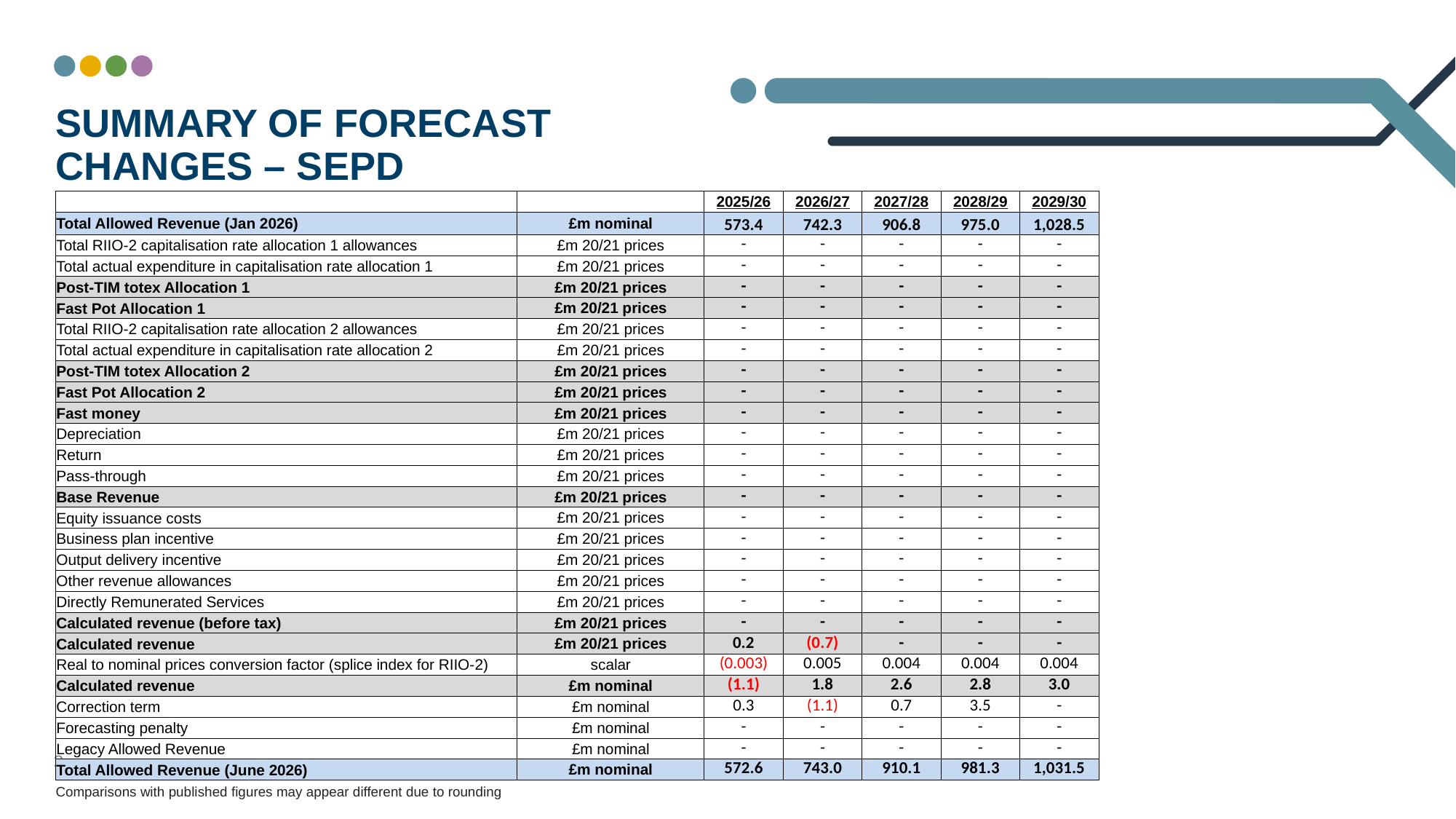

# Summary of Forecast Changes – SEPD
|  |  | 2025/26 | 2026/27 | 2027/28 | 2028/29 | 2029/30 |
| --- | --- | --- | --- | --- | --- | --- |
| Total Allowed Revenue (Jan 2026) | £m nominal | 573.4 | 742.3 | 906.8 | 975.0 | 1,028.5 |
| Total RIIO-2 capitalisation rate allocation 1 allowances | £m 20/21 prices | - | - | - | - | - |
| Total actual expenditure in capitalisation rate allocation 1 | £m 20/21 prices | - | - | - | - | - |
| Post-TIM totex Allocation 1 | £m 20/21 prices | - | - | - | - | - |
| Fast Pot Allocation 1 | £m 20/21 prices | - | - | - | - | - |
| Total RIIO-2 capitalisation rate allocation 2 allowances | £m 20/21 prices | - | - | - | - | - |
| Total actual expenditure in capitalisation rate allocation 2 | £m 20/21 prices | - | - | - | - | - |
| Post-TIM totex Allocation 2 | £m 20/21 prices | - | - | - | - | - |
| Fast Pot Allocation 2 | £m 20/21 prices | - | - | - | - | - |
| Fast money | £m 20/21 prices | - | - | - | - | - |
| Depreciation | £m 20/21 prices | - | - | - | - | - |
| Return | £m 20/21 prices | - | - | - | - | - |
| Pass-through | £m 20/21 prices | - | - | - | - | - |
| Base Revenue | £m 20/21 prices | - | - | - | - | - |
| Equity issuance costs | £m 20/21 prices | - | - | - | - | - |
| Business plan incentive | £m 20/21 prices | - | - | - | - | - |
| Output delivery incentive | £m 20/21 prices | - | - | - | - | - |
| Other revenue allowances | £m 20/21 prices | - | - | - | - | - |
| Directly Remunerated Services | £m 20/21 prices | - | - | - | - | - |
| Calculated revenue (before tax) | £m 20/21 prices | - | - | - | - | - |
| Calculated revenue | £m 20/21 prices | 0.2 | (0.7) | - | - | - |
| Real to nominal prices conversion factor (splice index for RIIO-2) | scalar | (0.003) | 0.005 | 0.004 | 0.004 | 0.004 |
| Calculated revenue | £m nominal | (1.1) | 1.8 | 2.6 | 2.8 | 3.0 |
| Correction term | £m nominal | 0.3 | (1.1) | 0.7 | 3.5 | - |
| Forecasting penalty | £m nominal | - | - | - | - | - |
| Legacy Allowed Revenue | £m nominal | - | - | - | - | - |
| Total Allowed Revenue (June 2026) | £m nominal | 572.6 | 743.0 | 910.1 | 981.3 | 1,031.5 |
Comparisons with published figures may appear different due to rounding